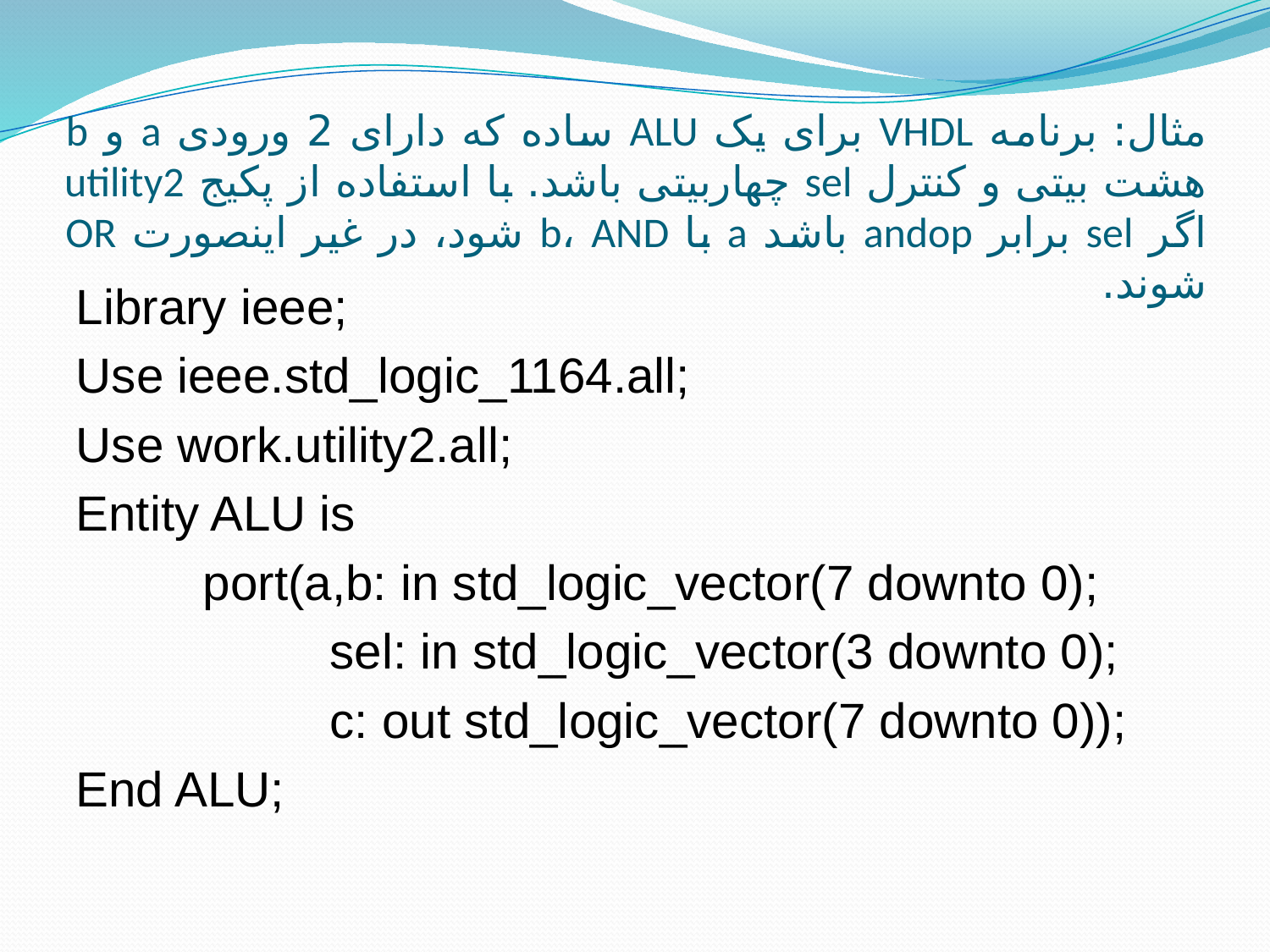

# مثال: برنامه VHDL برای یک ALU ساده که دارای 2 ورودی a و b هشت بیتی و کنترل sel چهاربیتی باشد. با استفاده از پکیج utility2 اگر sel برابر andop باشد a با b، AND شود، در غیر اینصورت OR شوند.
Library ieee;
Use ieee.std_logic_1164.all;
Use work.utility2.all;
Entity ALU is
	port(a,b: in std_logic_vector(7 downto 0);
		sel: in std_logic_vector(3 downto 0);
		c: out std_logic_vector(7 downto 0));
End ALU;